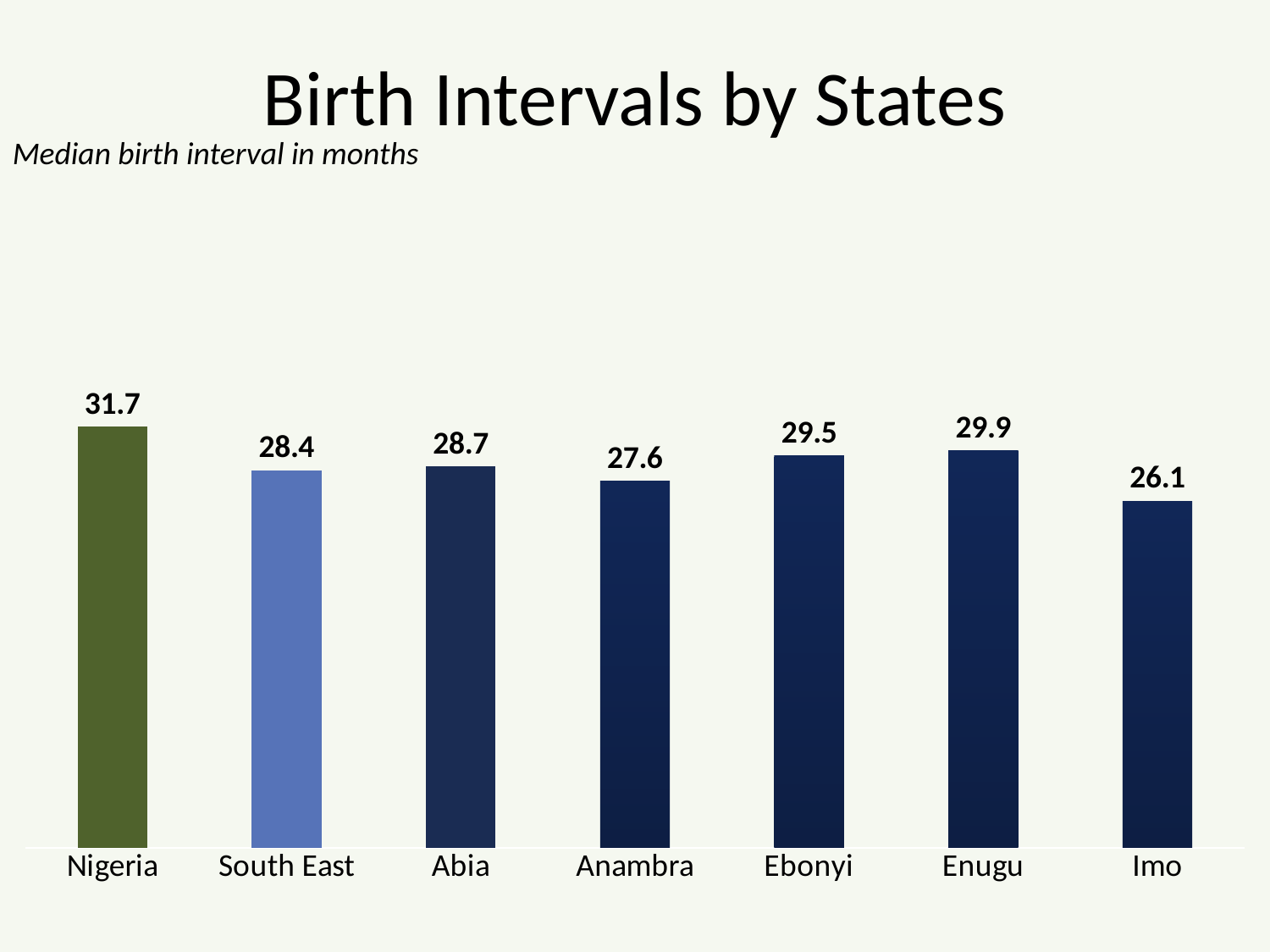

# Birth Intervals by States
Median birth interval in months

### Chart

| Category | Column1 |
|---|---|
| Nigeria | 31.7 |
| South East | 28.4 |
| Abia | 28.7 |
| Anambra | 27.6 |
| Ebonyi | 29.5 |
| Enugu | 29.9 |
| Imo | 26.1 |